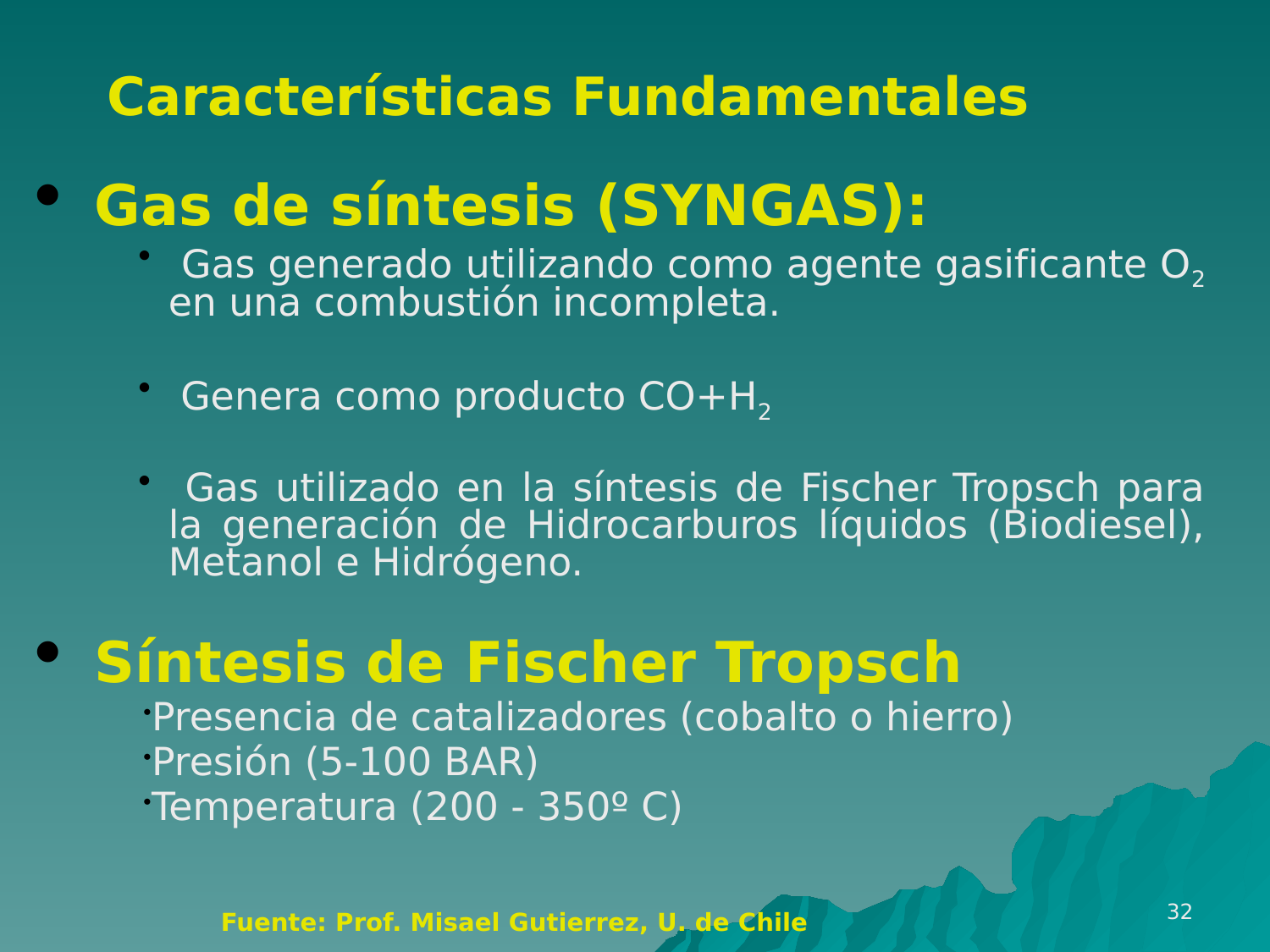

Características Fundamentales
Gas de síntesis (SYNGAS):
 Gas generado utilizando como agente gasificante O2 en una combustión incompleta.

 Genera como producto CO+H2

 Gas utilizado en la síntesis de Fischer Tropsch para la generación de Hidrocarburos líquidos (Biodiesel), Metanol e Hidrógeno.

Síntesis de Fischer Tropsch
Presencia de catalizadores (cobalto o hierro)
Presión (5-100 BAR)
Temperatura (200 - 350º C)

32
Fuente: Prof. Misael Gutierrez, U. de Chile